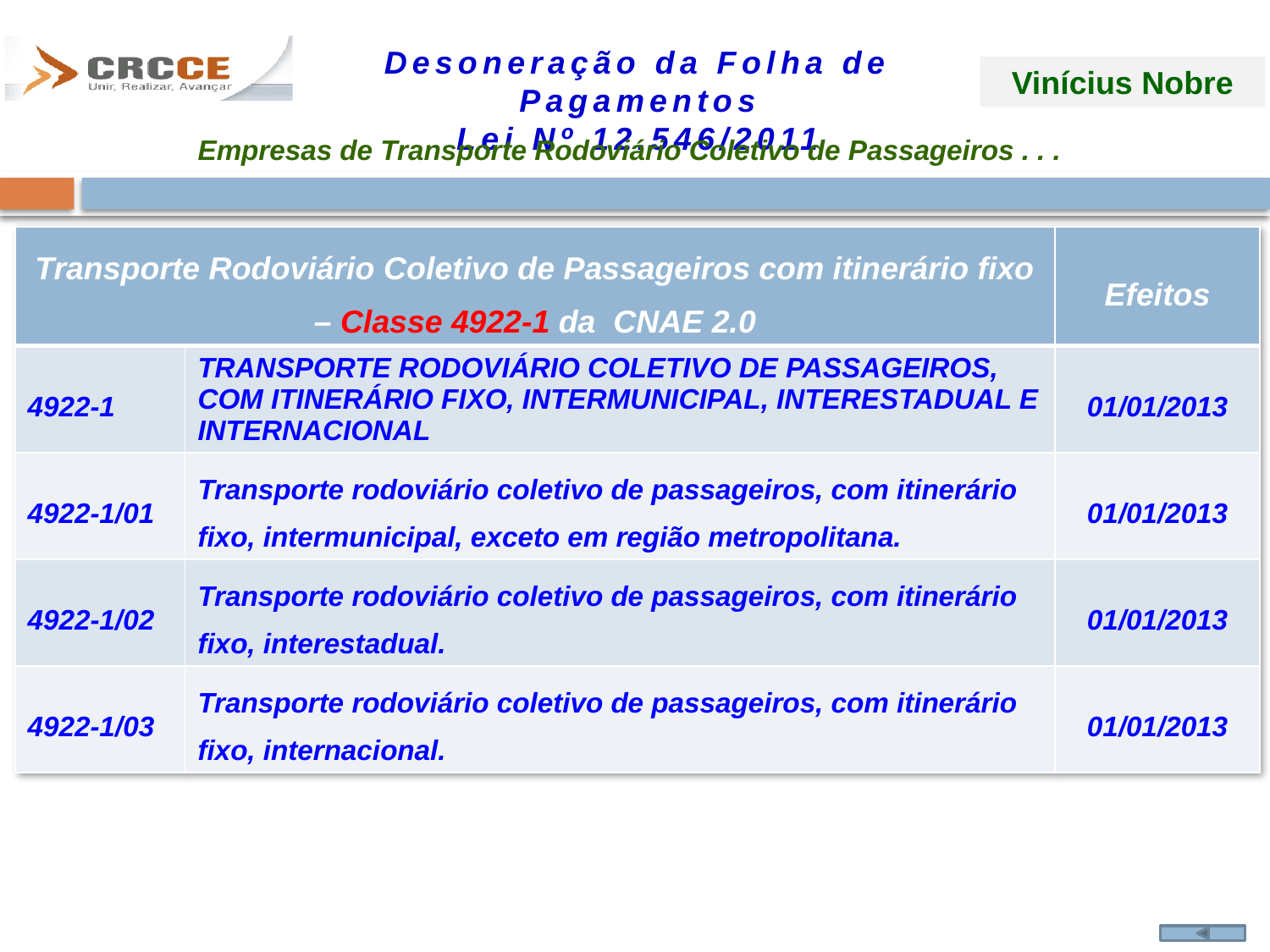

Empresas de Transporte Rodoviário Coletivo de Passageiros . . .
| Transporte Rodoviário Coletivo de Passageiros com itinerário fixo – Classe 4922-1 da CNAE 2.0 |  | Efeitos |
| --- | --- | --- |
| 4922-1 | TRANSPORTE RODOVIÁRIO COLETIVO DE PASSAGEIROS, COM ITINERÁRIO FIXO, INTERMUNICIPAL, INTERESTADUAL E INTERNACIONAL | 01/01/2013 |
| 4922-1/01 | Transporte rodoviário coletivo de passageiros, com itinerário fixo, intermunicipal, exceto em região metropolitana. | 01/01/2013 |
| 4922-1/02 | Transporte rodoviário coletivo de passageiros, com itinerário fixo, interestadual. | 01/01/2013 |
| 4922-1/03 | Transporte rodoviário coletivo de passageiros, com itinerário fixo, internacional. | 01/01/2013 |